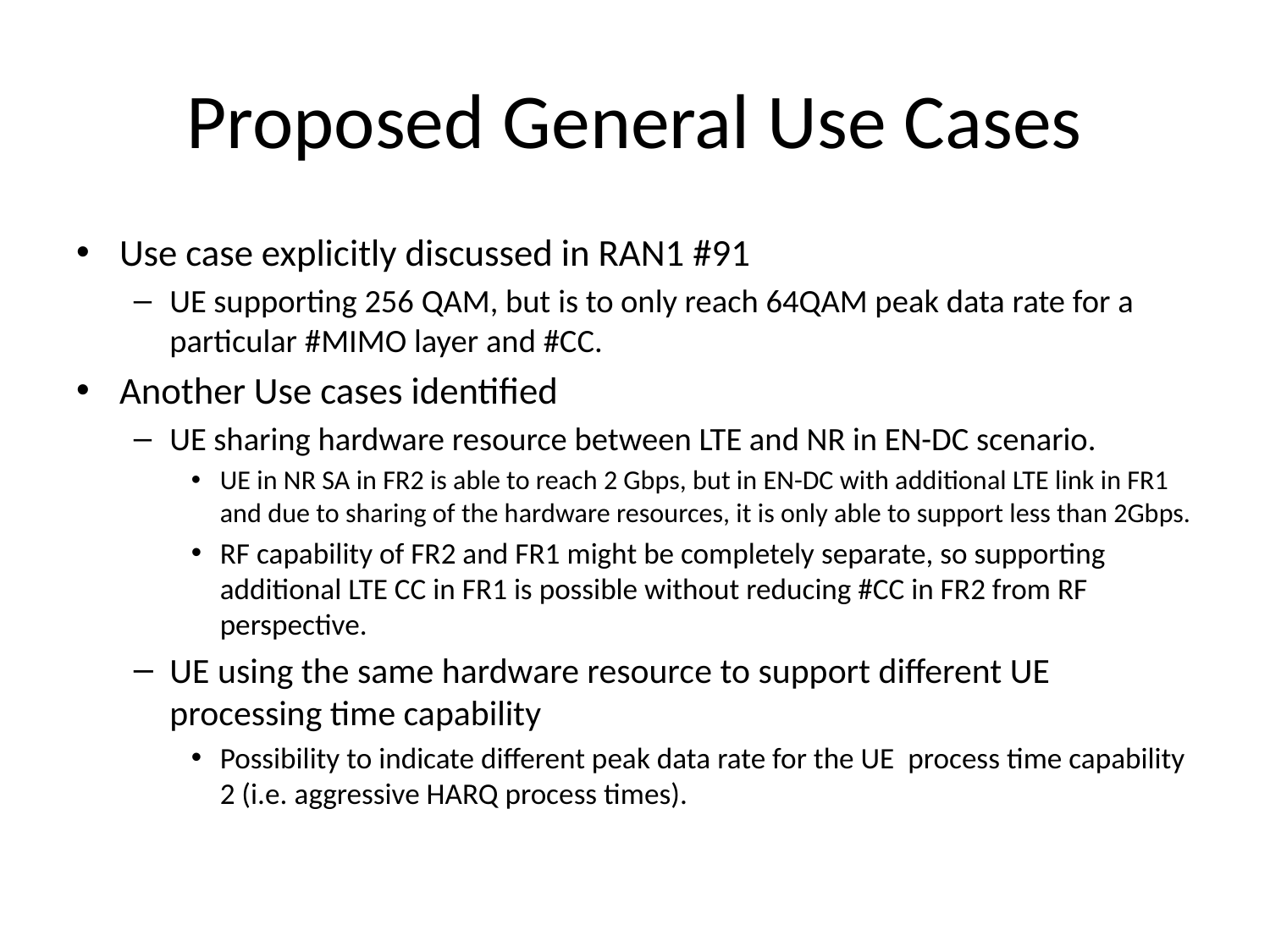

# Proposed General Use Cases
Use case explicitly discussed in RAN1 #91
UE supporting 256 QAM, but is to only reach 64QAM peak data rate for a particular #MIMO layer and #CC.
Another Use cases identified
UE sharing hardware resource between LTE and NR in EN-DC scenario.
UE in NR SA in FR2 is able to reach 2 Gbps, but in EN-DC with additional LTE link in FR1 and due to sharing of the hardware resources, it is only able to support less than 2Gbps.
RF capability of FR2 and FR1 might be completely separate, so supporting additional LTE CC in FR1 is possible without reducing #CC in FR2 from RF perspective.
UE using the same hardware resource to support different UE processing time capability
Possibility to indicate different peak data rate for the UE  process time capability 2 (i.e. aggressive HARQ process times).